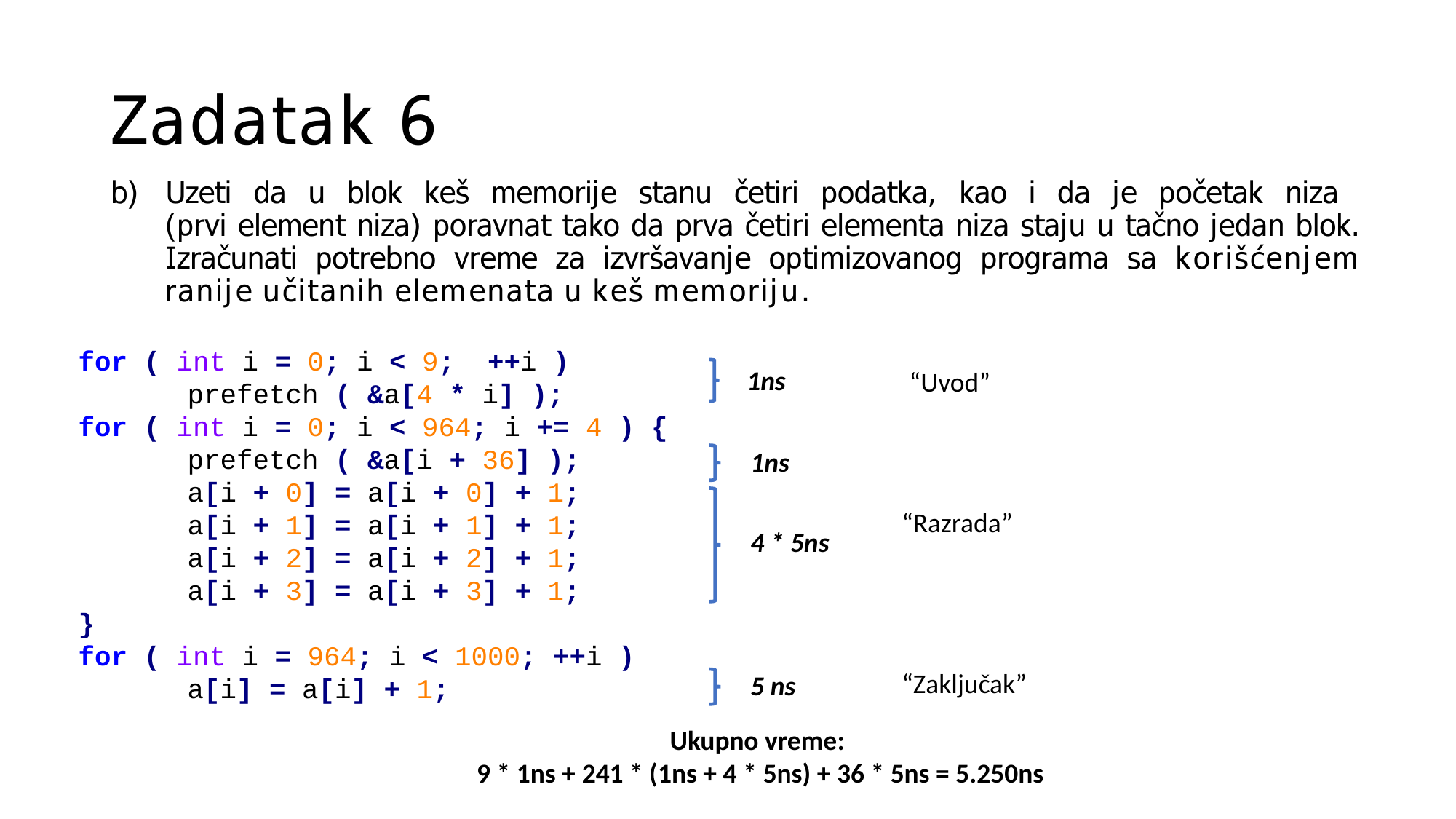

# Zadatak 6
Uzeti da u blok keš memorije stanu četiri podatka, kao i da je početak niza
(prvi element niza) poravnat tako da prva četiri elementa niza staju u tačno jedan blok. Izračunati potrebno vreme za izvršavanje optimizovanog programa sa korišćenjem ranije učitanih elemenata u keš memoriju.
for ( int i = 0; i < 9;  ++i )
	prefetch ( &a[4 * i] );
for ( int i = 0; i < 964; i += 4 ) {
	prefetch ( &a[i + 36] );
	a[i + 0] = a[i + 0] + 1;
	a[i + 1] = a[i + 1] + 1;
	a[i + 2] = a[i + 2] + 1;
	a[i + 3] = a[i + 3] + 1;
}
for ( int i = 964; i < 1000; ++i )
	a[i] = a[i] + 1;
1ns

“Uvod”
1ns

“Razrada”
4 * 5ns
“Zaključak”
5 ns

Ukupno vreme:
9 * 1ns + 241 * (1ns + 4 * 5ns) + 36 * 5ns = 5.250ns